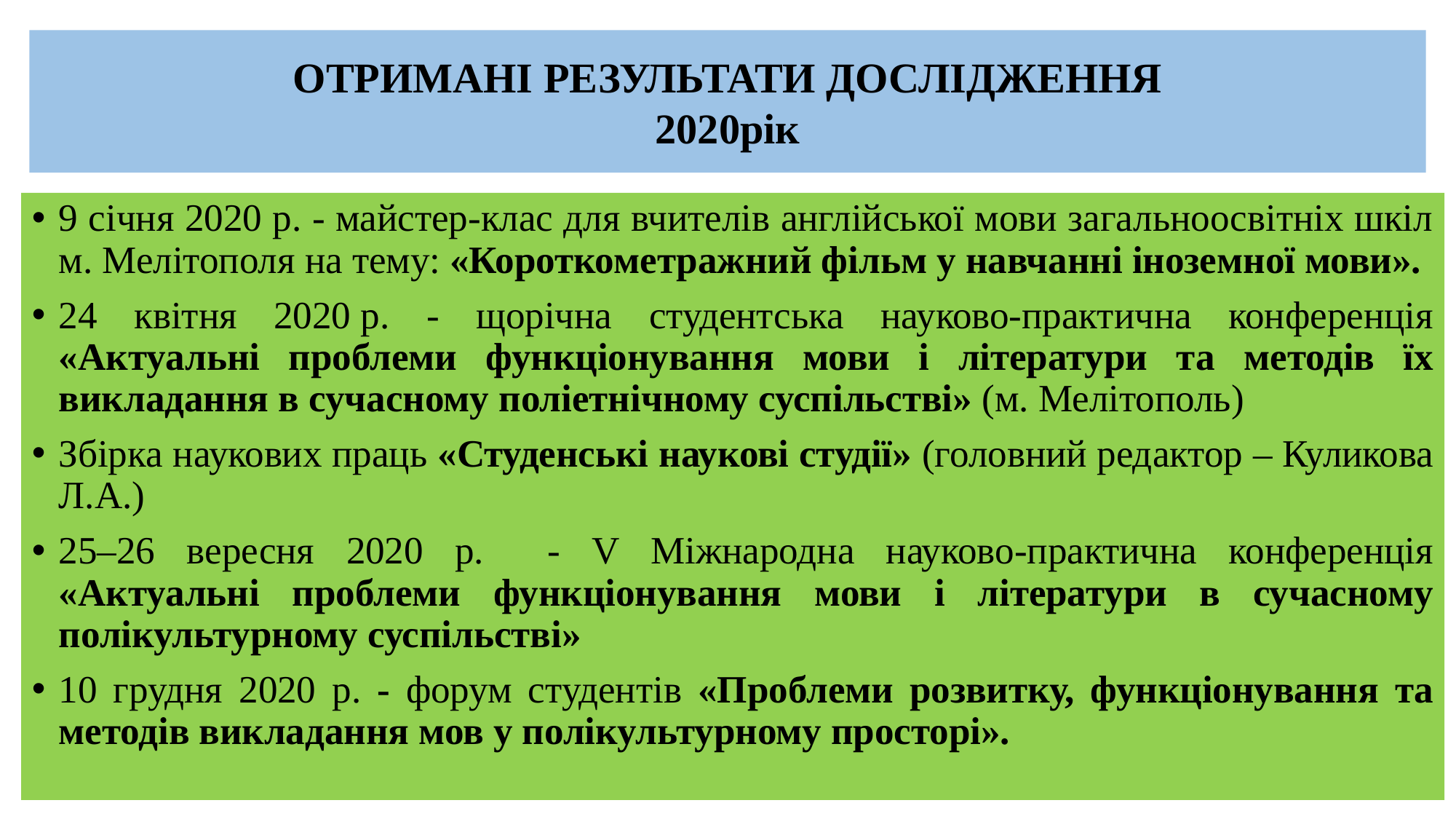

# ОТРИМАНІ РЕЗУЛЬТАТИ ДОСЛІДЖЕННЯ 2020рік
9 січня 2020 р. - майстер-клас для вчителів англійської мови загальноосвітніх шкіл м. Мелітополя на тему: «Короткометражний фільм у навчанні іноземної мови».
24 квітня 2020 р. - щорічна студентська науково-практична конференція «Актуальні проблеми функціонування мови і літератури та методів їх викладання в сучасному поліетнічному суспільстві» (м. Мелітополь)
Збірка наукових праць «Студенські наукові студії» (головний редактор – Куликова Л.А.)
25–26 вересня 2020 р.  - V Міжнародна науково-практична конференція «Актуальні проблеми функціонування мови і літератури в сучасному полікультурному суспільстві»
10 грудня 2020 р. - форум студентів «Проблеми розвитку, функціонування та методів викладання мов у полікультурному просторі».